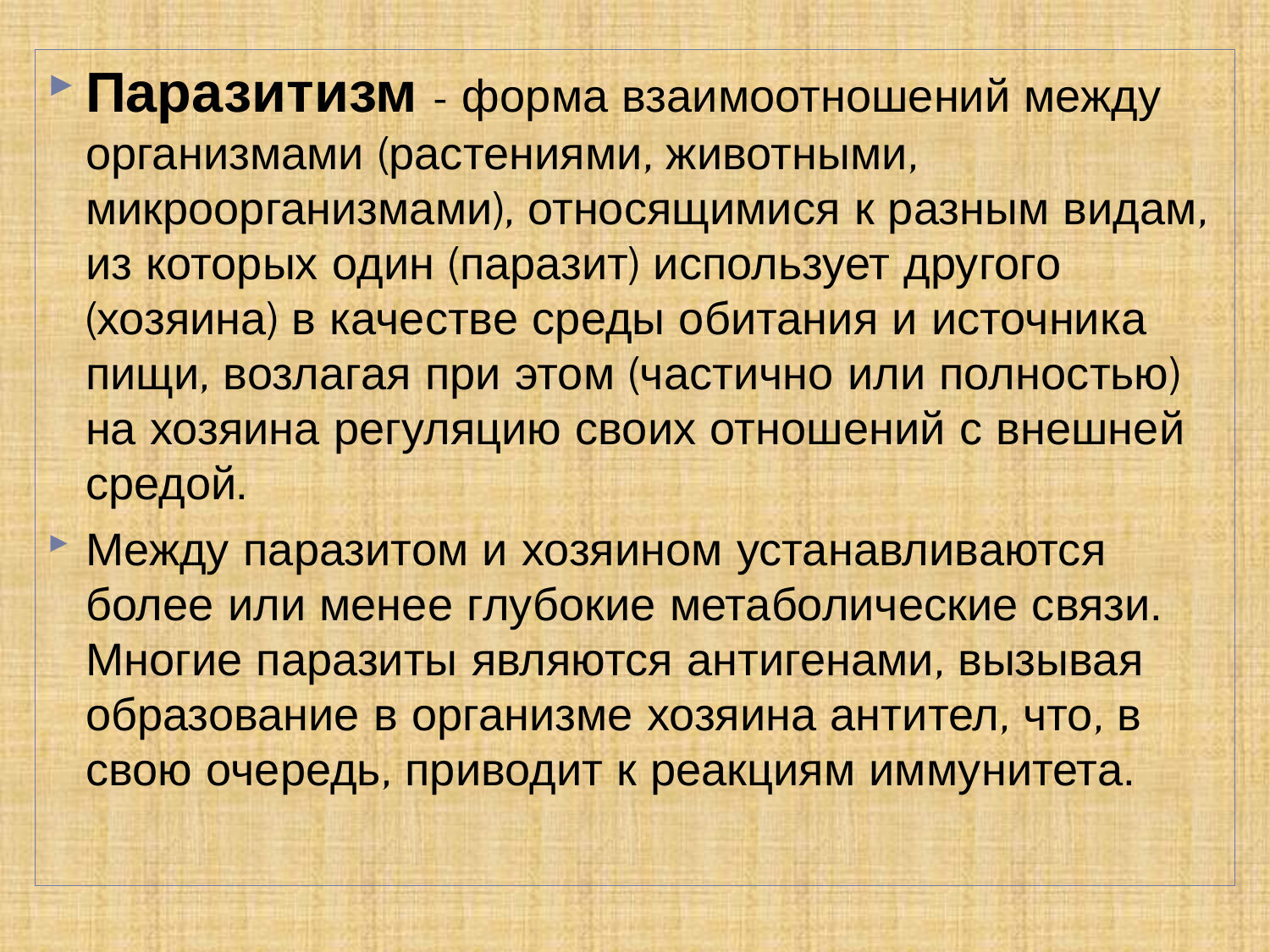

Паразитизм - форма взаимоотношений между организмами (растениями, животными, микроорганизмами), относящимися к разным видам, из которых один (паразит) использует другого (хозяина) в качестве среды обитания и источника пищи, возлагая при этом (частично или полностью) на хозяина регуляцию своих отношений с внешней средой.
Между паразитом и хозяином устанавливаются более или менее глубокие метаболические связи. Многие паразиты являются антигенами, вызывая образование в организме хозяина антител, что, в свою очередь, приводит к реакциям иммунитета.